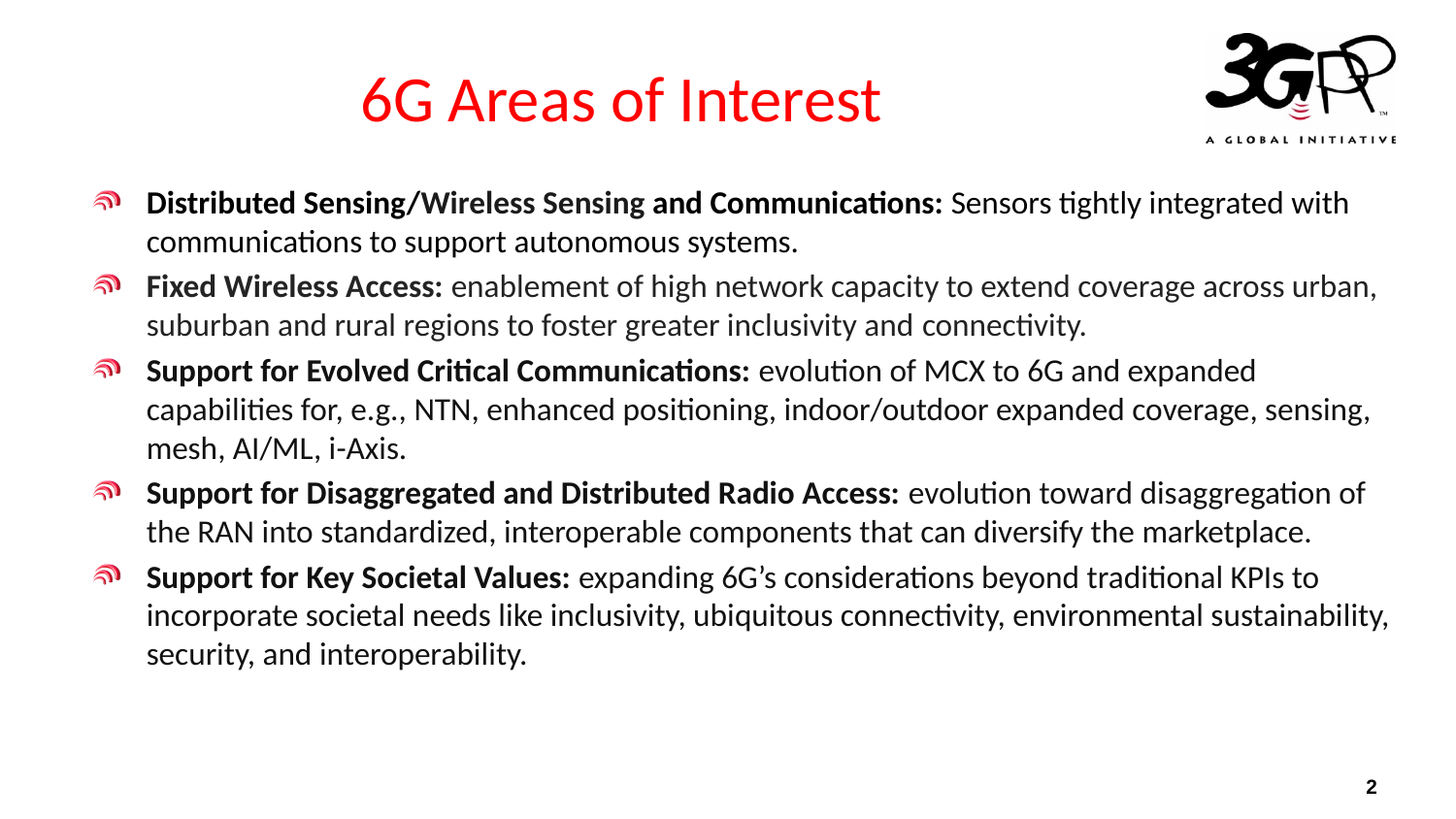

# 6G Areas of Interest
Distributed Sensing/Wireless Sensing and Communications: Sensors tightly integrated with communications to support autonomous systems.
Fixed Wireless Access: enablement of high network capacity to extend coverage across urban, suburban and rural regions to foster greater inclusivity and connectivity.
Support for Evolved Critical Communications: evolution of MCX to 6G and expanded capabilities for, e.g., NTN, enhanced positioning, indoor/outdoor expanded coverage, sensing, mesh, AI/ML, i-Axis.
Support for Disaggregated and Distributed Radio Access: evolution toward disaggregation of the RAN into standardized, interoperable components that can diversify the marketplace.
Support for Key Societal Values: expanding 6G’s considerations beyond traditional KPIs to incorporate societal needs like inclusivity, ubiquitous connectivity, environmental sustainability, security, and interoperability.